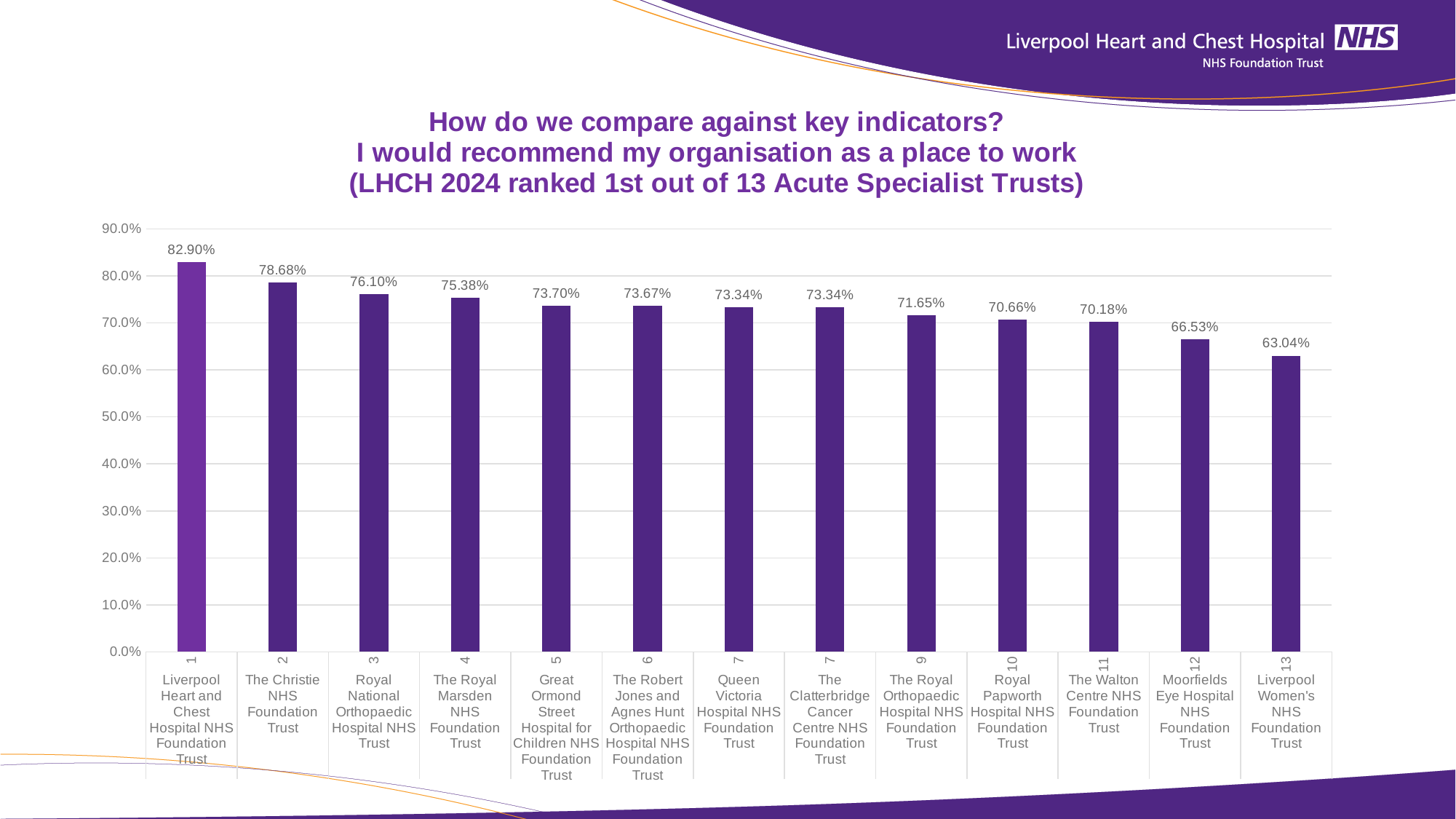

### Chart: How do we compare against key indicators?
I would recommend my organisation as a place to work
(LHCH 2024 ranked 1st out of 13 Acute Specialist Trusts)

| Category |  |
|---|---|
| 1 | 0.829 |
| 2 | 0.7868 |
| 3 | 0.761 |
| 4 | 0.7538 |
| 5 | 0.737 |
| 6 | 0.7367 |
| 7 | 0.7334 |
| 7 | 0.7334 |
| 9 | 0.7165 |
| 10 | 0.7066 |
| 11 | 0.7018 |
| 12 | 0.6653 |
| 13 | 0.6304 |